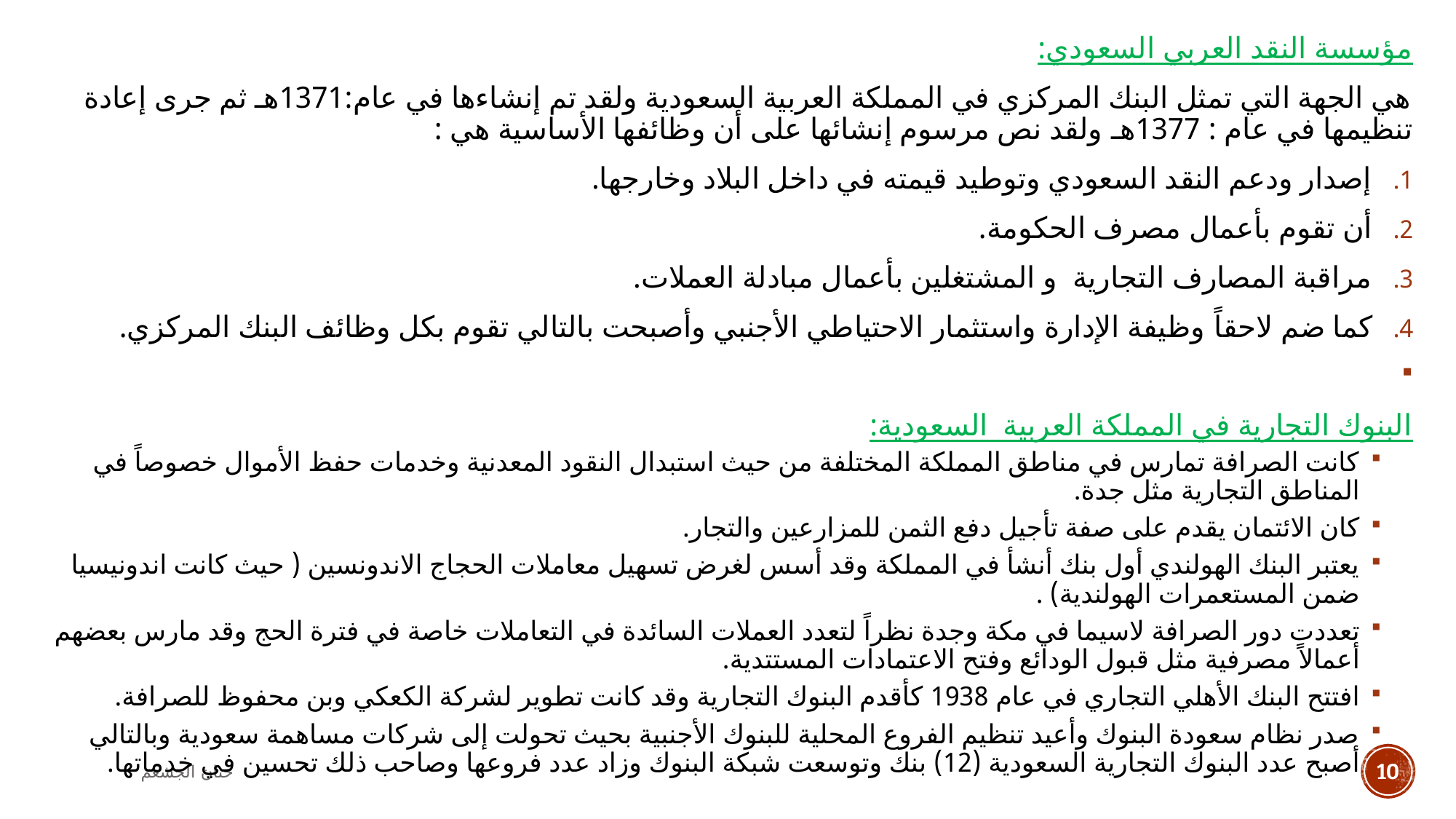

مؤسسة النقد العربي السعودي:
هي الجهة التي تمثل البنك المركزي في المملكة العربية السعودية ولقد تم إنشاءها في عام:1371هـ ثم جرى إعادة تنظيمها في عام : 1377هـ ولقد نص مرسوم إنشائها على أن وظائفها الأساسية هي :
إصدار ودعم النقد السعودي وتوطيد قيمته في داخل البلاد وخارجها.
أن تقوم بأعمال مصرف الحكومة.
مراقبة المصارف التجارية  و المشتغلين بأعمال مبادلة العملات.
كما ضم لاحقاً وظيفة الإدارة واستثمار الاحتياطي الأجنبي وأصبحت بالتالي تقوم بكل وظائف البنك المركزي.

البنوك التجارية في المملكة العربية  السعودية:
كانت الصرافة تمارس في مناطق المملكة المختلفة من حيث استبدال النقود المعدنية وخدمات حفظ الأموال خصوصاً في المناطق التجارية مثل جدة.
كان الائتمان يقدم على صفة تأجيل دفع الثمن للمزارعين والتجار.
يعتبر البنك الهولندي أول بنك أنشأ في المملكة وقد أسس لغرض تسهيل معاملات الحجاج الاندونسين ( حيث كانت اندونيسيا ضمن المستعمرات الهولندية) .
تعددت دور الصرافة لاسيما في مكة وجدة نظراً لتعدد العملات السائدة في التعاملات خاصة في فترة الحج وقد مارس بعضهم أعمالاً مصرفية مثل قبول الودائع وفتح الاعتمادات المستتدية.
افتتح البنك الأهلي التجاري في عام 1938 كأقدم البنوك التجارية وقد كانت تطوير لشركة الكعكي وبن محفوظ للصرافة.
صدر نظام سعودة البنوك وأعيد تنظيم الفروع المحلية للبنوك الأجنبية بحيث تحولت إلى شركات مساهمة سعودية وبالتالي أصبح عدد البنوك التجارية السعودية (12) بنك وتوسعت شبكة البنوك وزاد عدد فروعها وصاحب ذلك تحسين في خدماتها.

حنان الجشعم
10